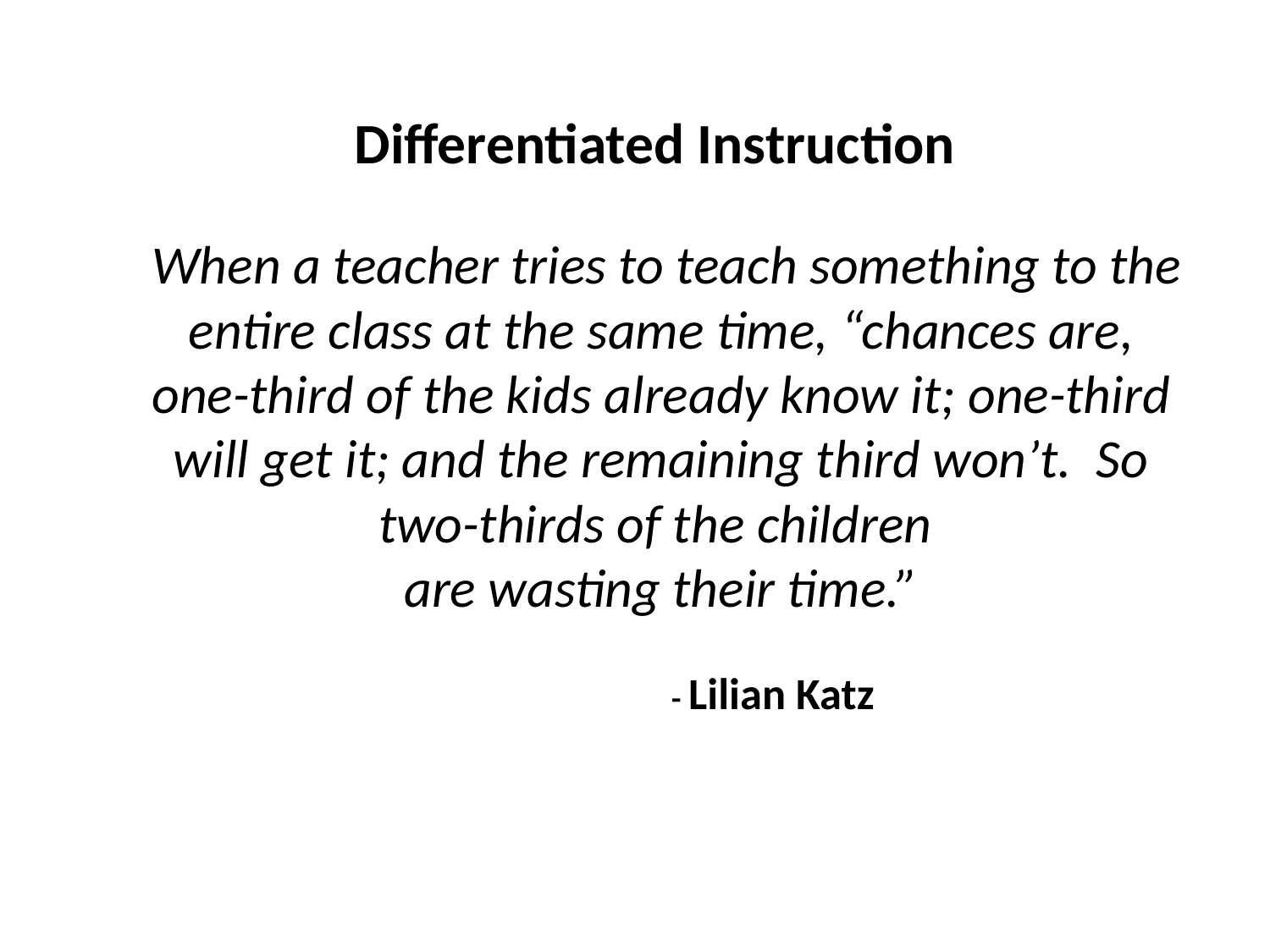

# Differentiated Instruction When a teacher tries to teach something to the entire class at the same time, “chances are, one-third of the kids already know it; one-third will get it; and the remaining third won’t.  So two-thirds of the children are wasting their time.” - Lilian Katz